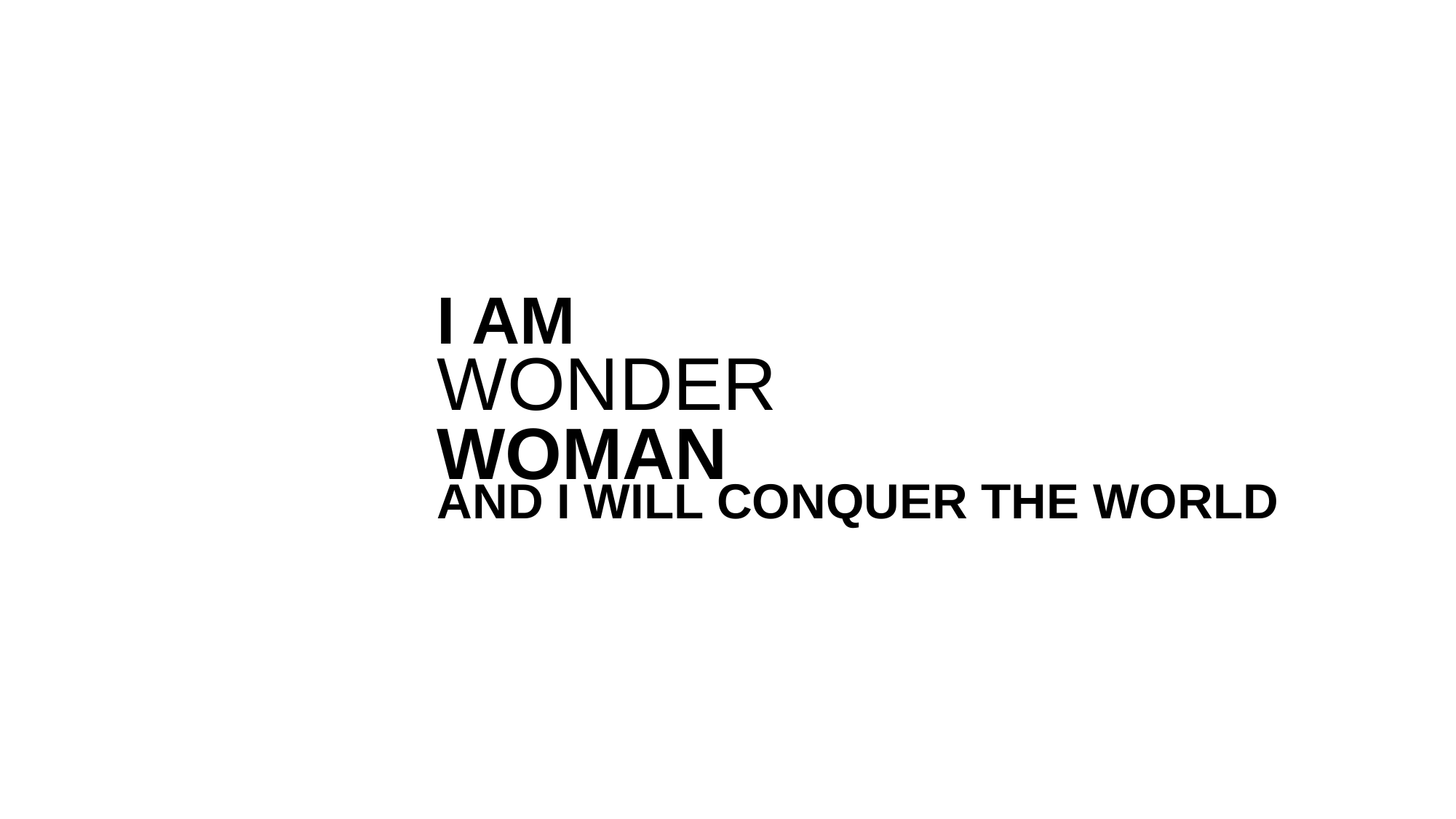

I AM
WONDER
WOMAN
AND I WILL CONQUER THE WORLD